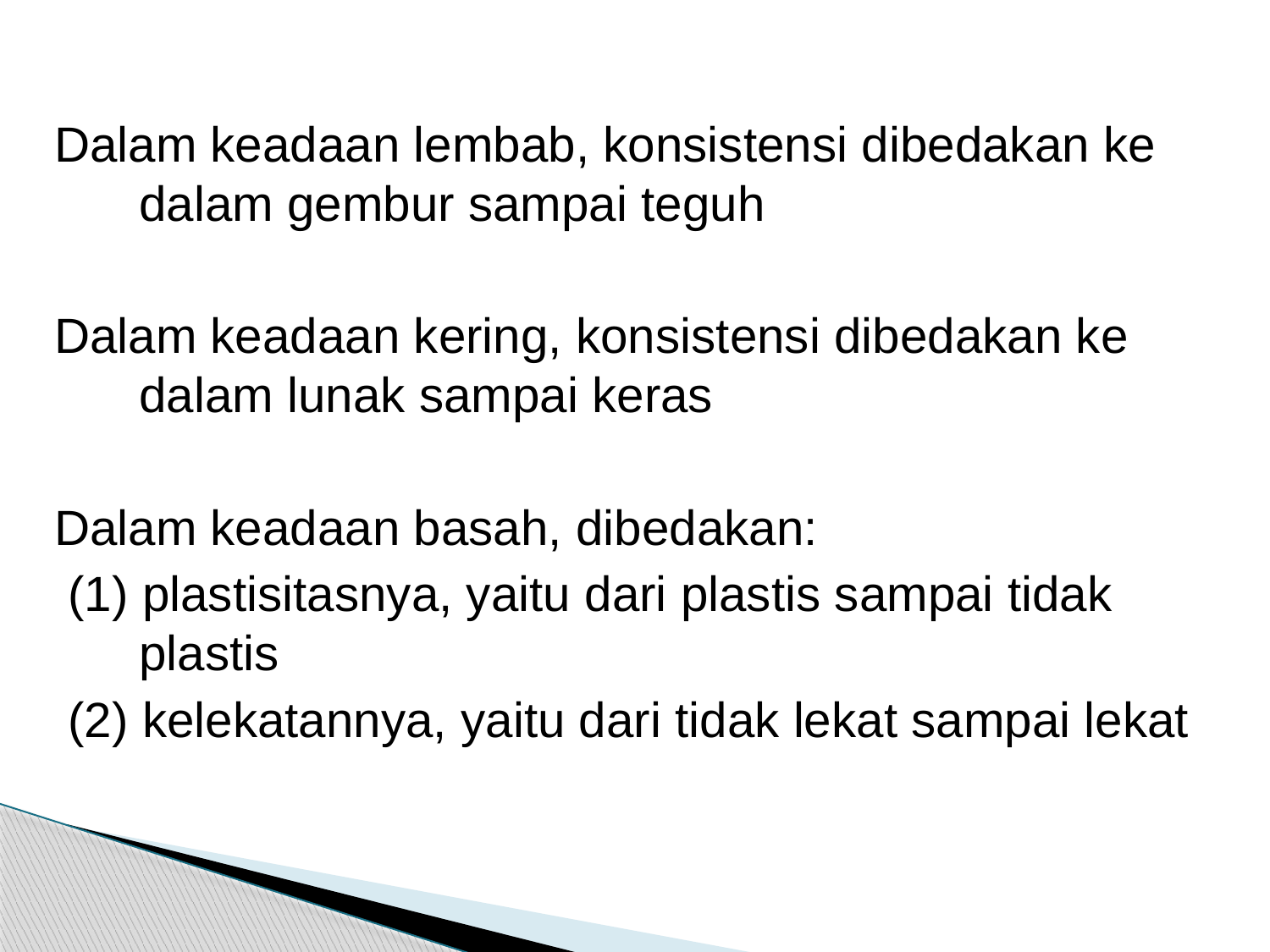

Dalam keadaan lembab, konsistensi dibedakan ke dalam gembur sampai teguh

Dalam keadaan kering, konsistensi dibedakan ke dalam lunak sampai keras

Dalam keadaan basah, dibedakan:
 (1) plastisitasnya, yaitu dari plastis sampai tidak plastis
 (2) kelekatannya, yaitu dari tidak lekat sampai lekat